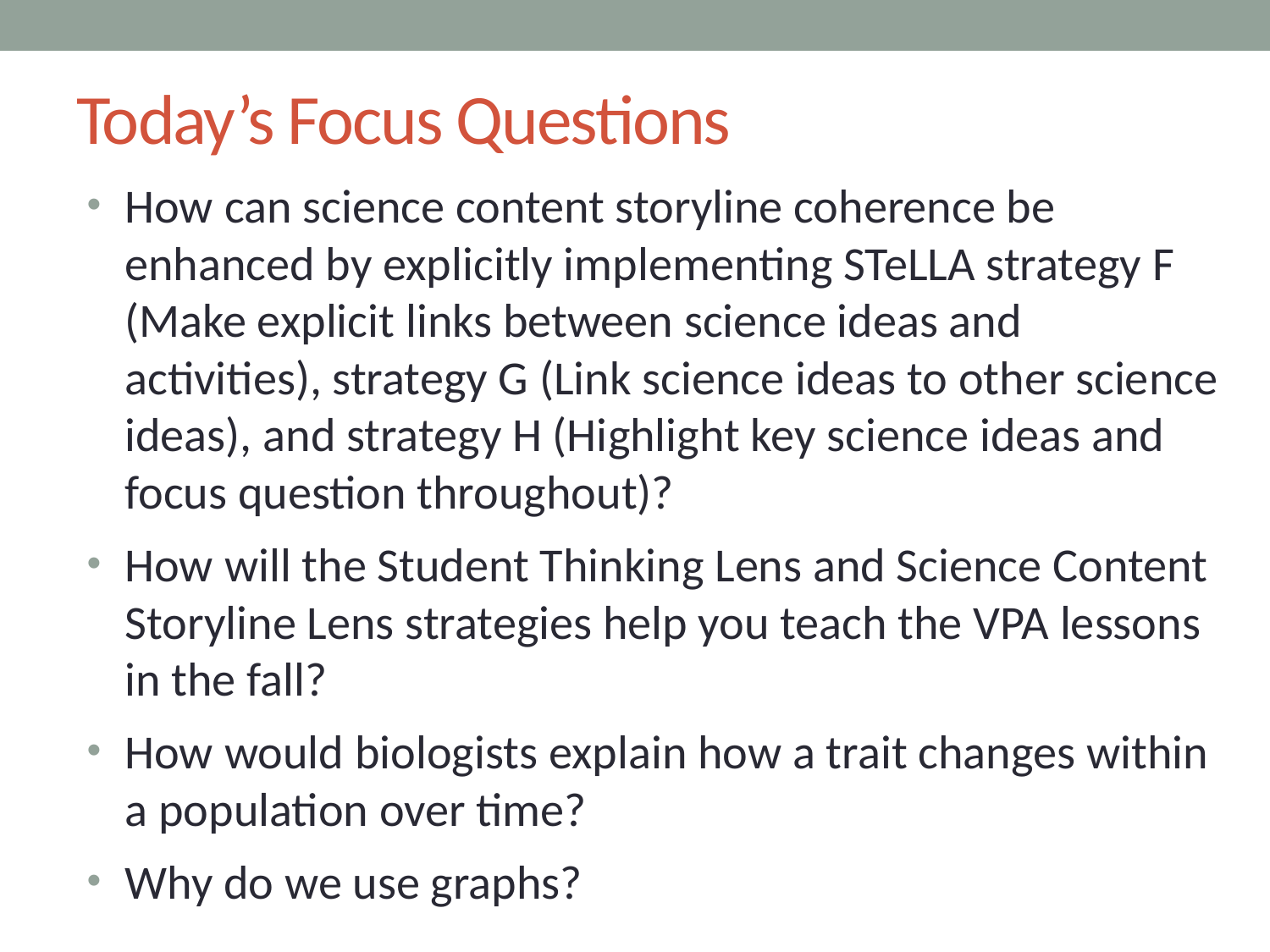

# Today’s Focus Questions
How can science content storyline coherence be enhanced by explicitly implementing STeLLA strategy F (Make explicit links between science ideas and activities), strategy G (Link science ideas to other science ideas), and strategy H (Highlight key science ideas and focus question throughout)?
How will the Student Thinking Lens and Science Content Storyline Lens strategies help you teach the VPA lessons in the fall?
How would biologists explain how a trait changes within a population over time?
Why do we use graphs?